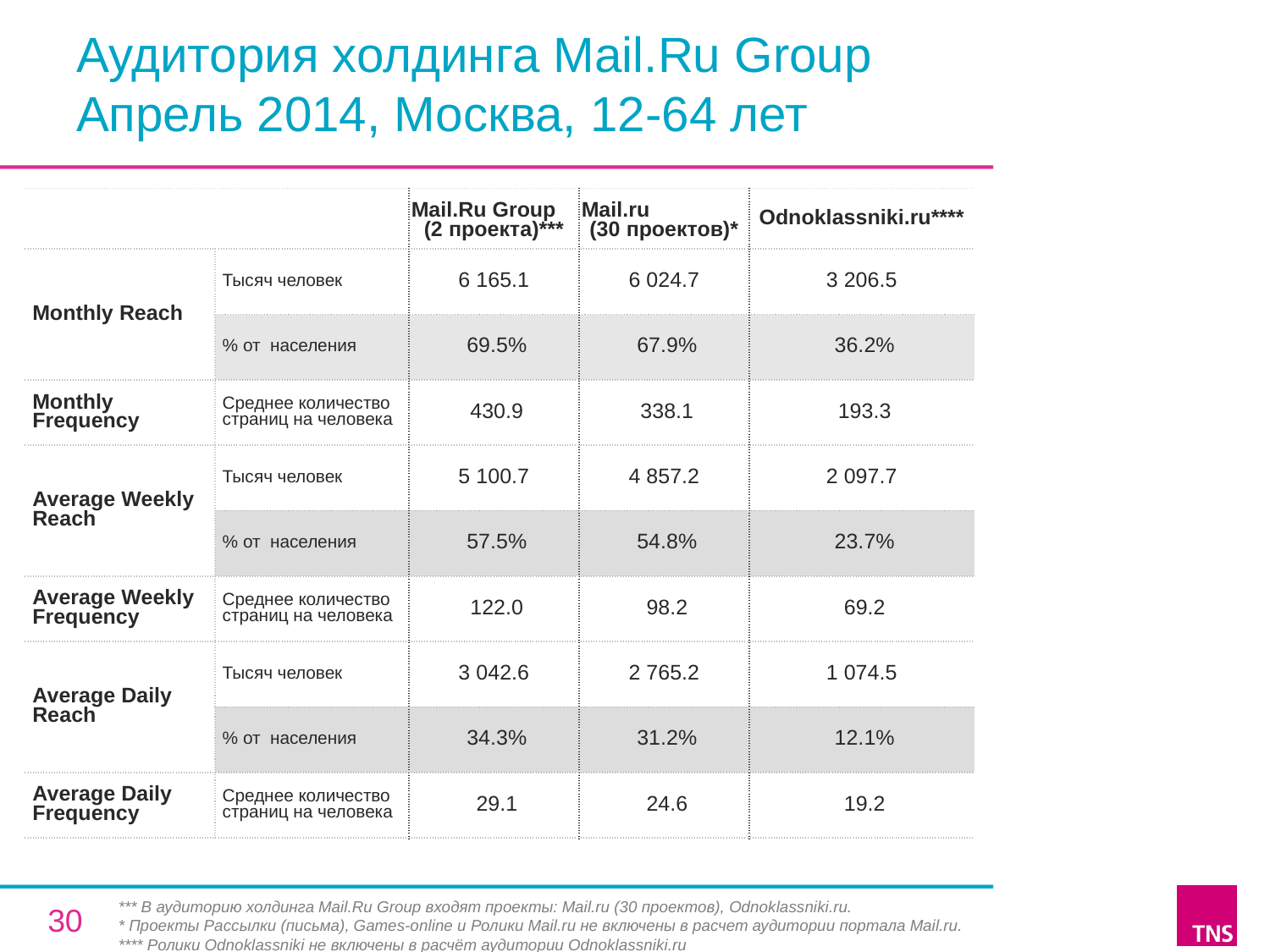

# Аудитория холдинга Mail.Ru Group Апрель 2014, Москва, 12-64 лет
|  |  | Mail.Ru Group (2 проекта)\*\*\* | Mail.ru (30 проектов)\* | Odnoklassniki.ru\*\*\*\* |
| --- | --- | --- | --- | --- |
| Monthly Reach | Тысяч человек | 6 165.1 | 6 024.7 | 3 206.5 |
|  | % от населения | 69.5% | 67.9% | 36.2% |
| Monthly Frequency | Среднее количество страниц на человека | 430.9 | 338.1 | 193.3 |
| Average Weekly Reach | Тысяч человек | 5 100.7 | 4 857.2 | 2 097.7 |
|  | % от населения | 57.5% | 54.8% | 23.7% |
| Average Weekly Frequency | Среднее количество страниц на человека | 122.0 | 98.2 | 69.2 |
| Average Daily Reach | Тысяч человек | 3 042.6 | 2 765.2 | 1 074.5 |
|  | % от населения | 34.3% | 31.2% | 12.1% |
| Average Daily Frequency | Среднее количество страниц на человека | 29.1 | 24.6 | 19.2 |
*** В аудиторию холдинга Mail.Ru Group входят проекты: Mail.ru (30 проектов), Odnoklassniki.ru.
* Проекты Рассылки (письма), Games-online и Ролики Mail.ru не включены в расчет аудитории портала Mail.ru.
**** Ролики Odnoklassniki не включены в расчёт аудитории Odnoklassniki.ru
30